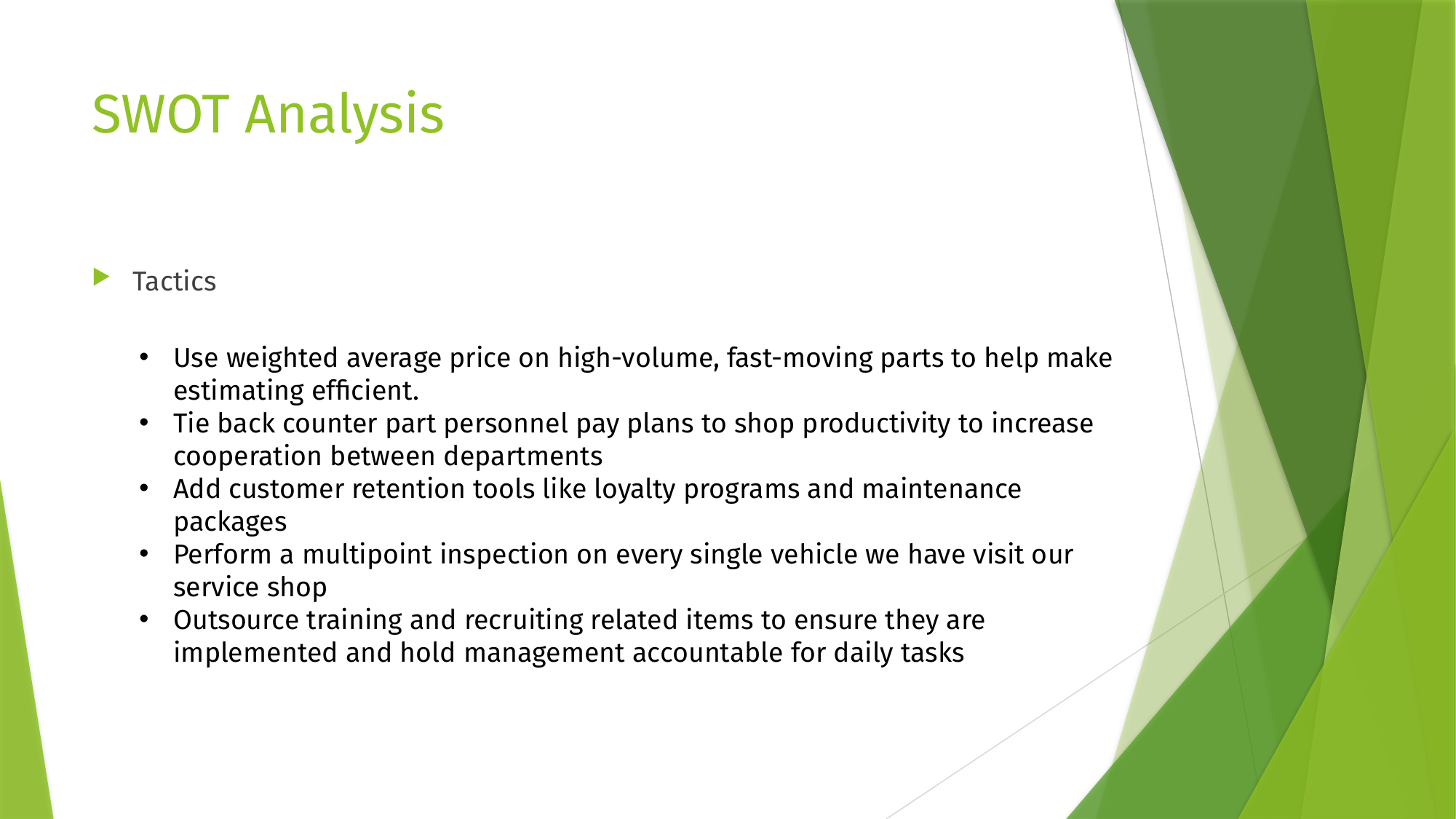

# SWOT Analysis
Tactics

Use weighted average price on high-volume, fast-moving parts to help make estimating efficient.
Tie back counter part personnel pay plans to shop productivity to increase cooperation between departments
Add customer retention tools like loyalty programs and maintenance packages
Perform a multipoint inspection on every single vehicle we have visit our service shop
Outsource training and recruiting related items to ensure they are implemented and hold management accountable for daily tasks